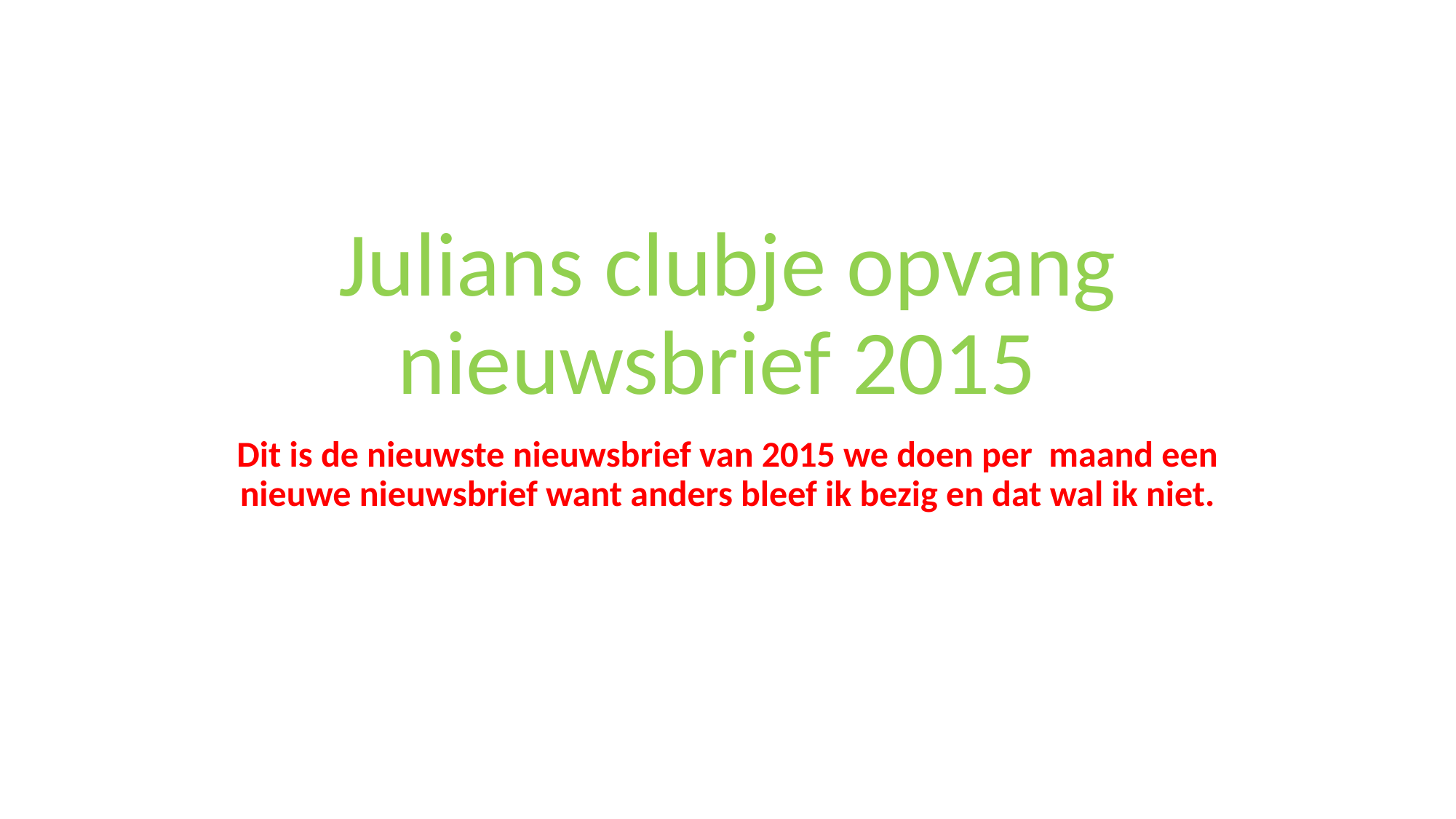

# Julians clubje opvang nieuwsbrief 2015
Dit is de nieuwste nieuwsbrief van 2015 we doen per  maand een nieuwe nieuwsbrief want anders bleef ik bezig en dat wal ik niet.